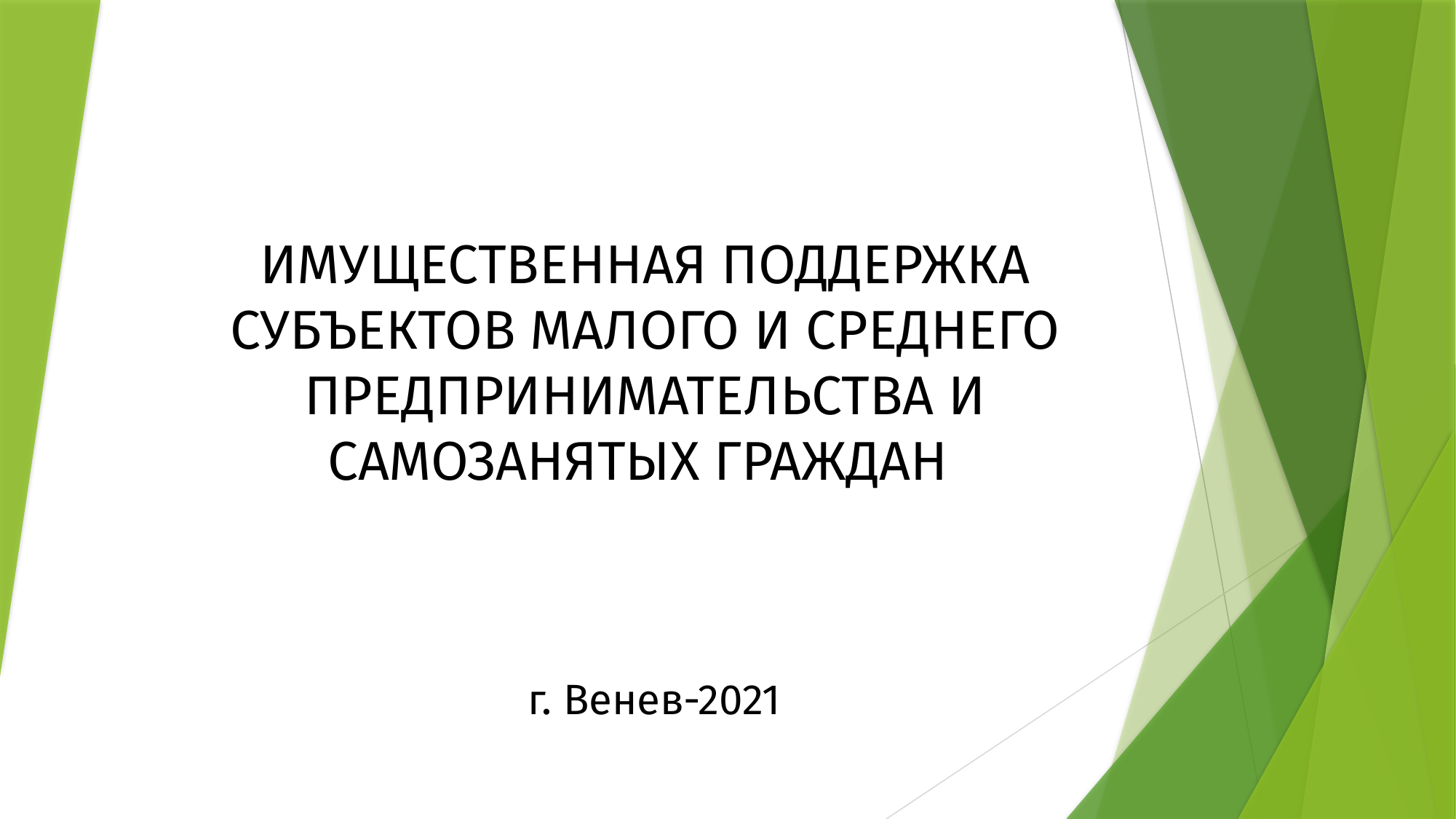

# ИМУЩЕСТВЕННАЯ ПОДДЕРЖКА СУБЪЕКТОВ МАЛОГО И СРЕДНЕГО ПРЕДПРИНИМАТЕЛЬСТВА И САМОЗАНЯТЫХ ГРАЖДАН

г. Венев-2021